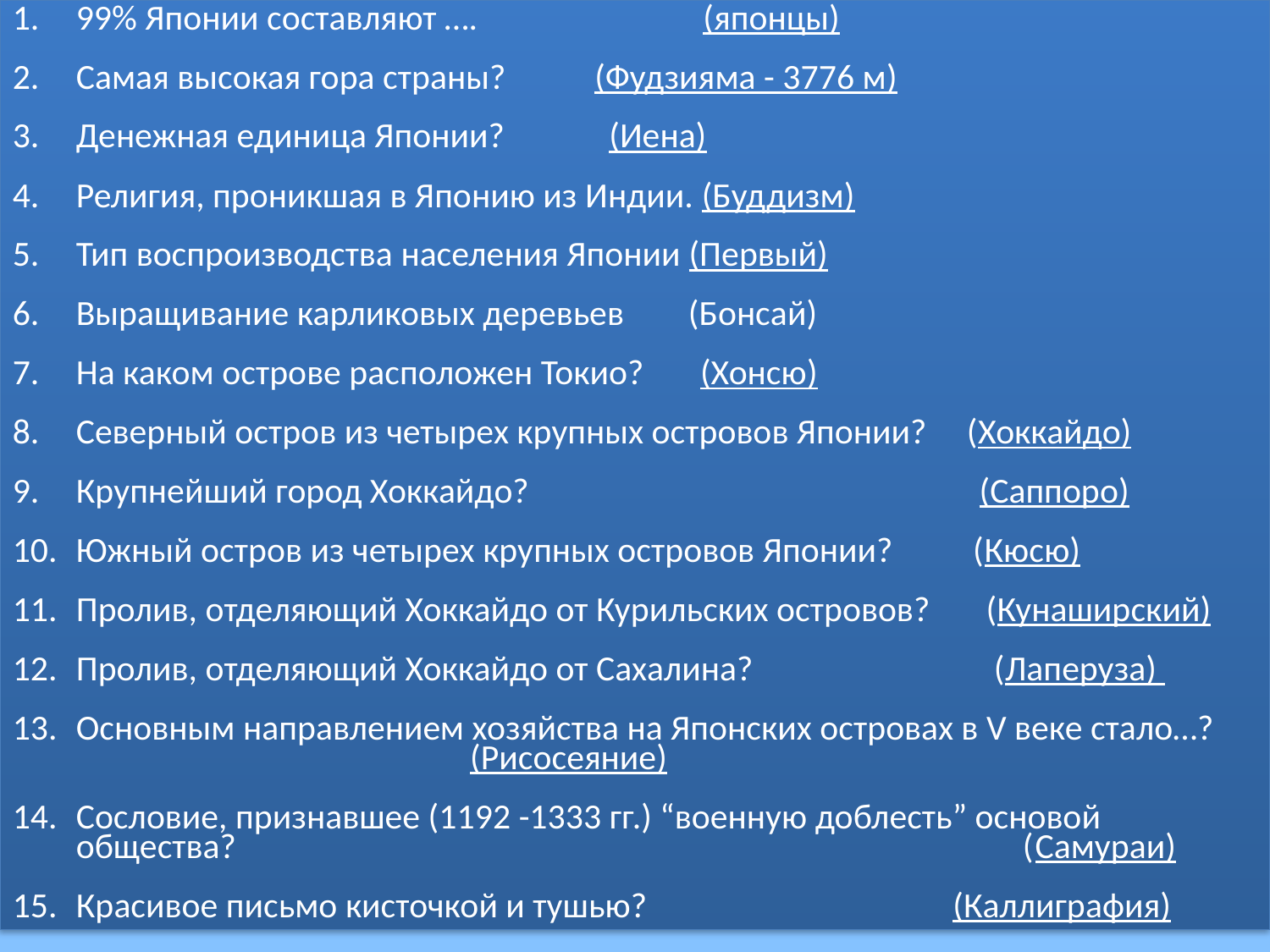

99% Японии составляют ….                            (японцы)

Самая высокая гора страны?           (Фудзияма - 3776 м)

Денежная единица Японии?             (Иена)

Религия, проникшая в Японию из Индии. (Буддизм)

Тип воспроизводства населения Японии (Первый)

Выращивание карликовых деревьев        (Бонсай)

На каком острове расположен Токио?       (Хонсю)

Северный остров из четырех крупных островов Японии?     (Хоккайдо)

Крупнейший город Хоккайдо?                                                        (Саппоро)

Южный остров из четырех крупных островов Японии?          (Кюсю)

Пролив, отделяющий Хоккайдо от Курильских островов?       (Кунаширский)

Пролив, отделяющий Хоккайдо от Сахалина?                              (Лаперуза)

Основным направлением хозяйства на Японских островах в V веке стало…?                                                       (Рисосеяние)

Сословие, признавшее (1192 -1333 гг.) “военную доблесть” основой общества?                                                                                                  (Самураи)

Красивое письмо кисточкой и тушью?                                      (Каллиграфия)